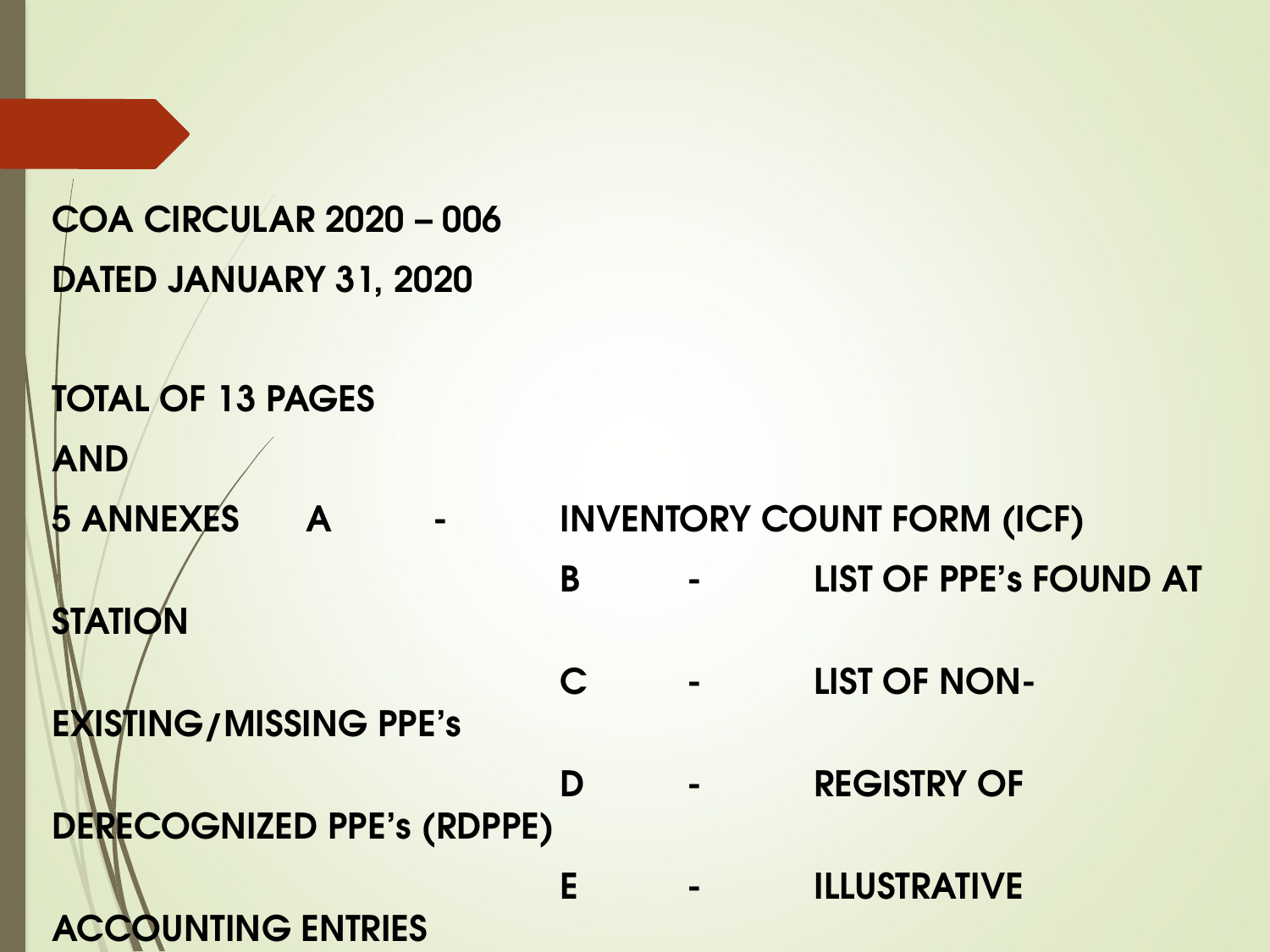

COA CIRCULAR 2020 – 006
DATED JANUARY 31, 2020

TOTAL OF 13 PAGES
AND
5 ANNEXES 	A	-	INVENTORY COUNT FORM (ICF)
				B	-	LIST OF PPE’s FOUND AT STATION
				C	-	LIST OF NON-EXISTING/MISSING PPE’s
				D	-	REGISTRY OF DERECOGNIZED PPE’s (RDPPE)
				E	-	ILLUSTRATIVE ACCOUNTING ENTRIES